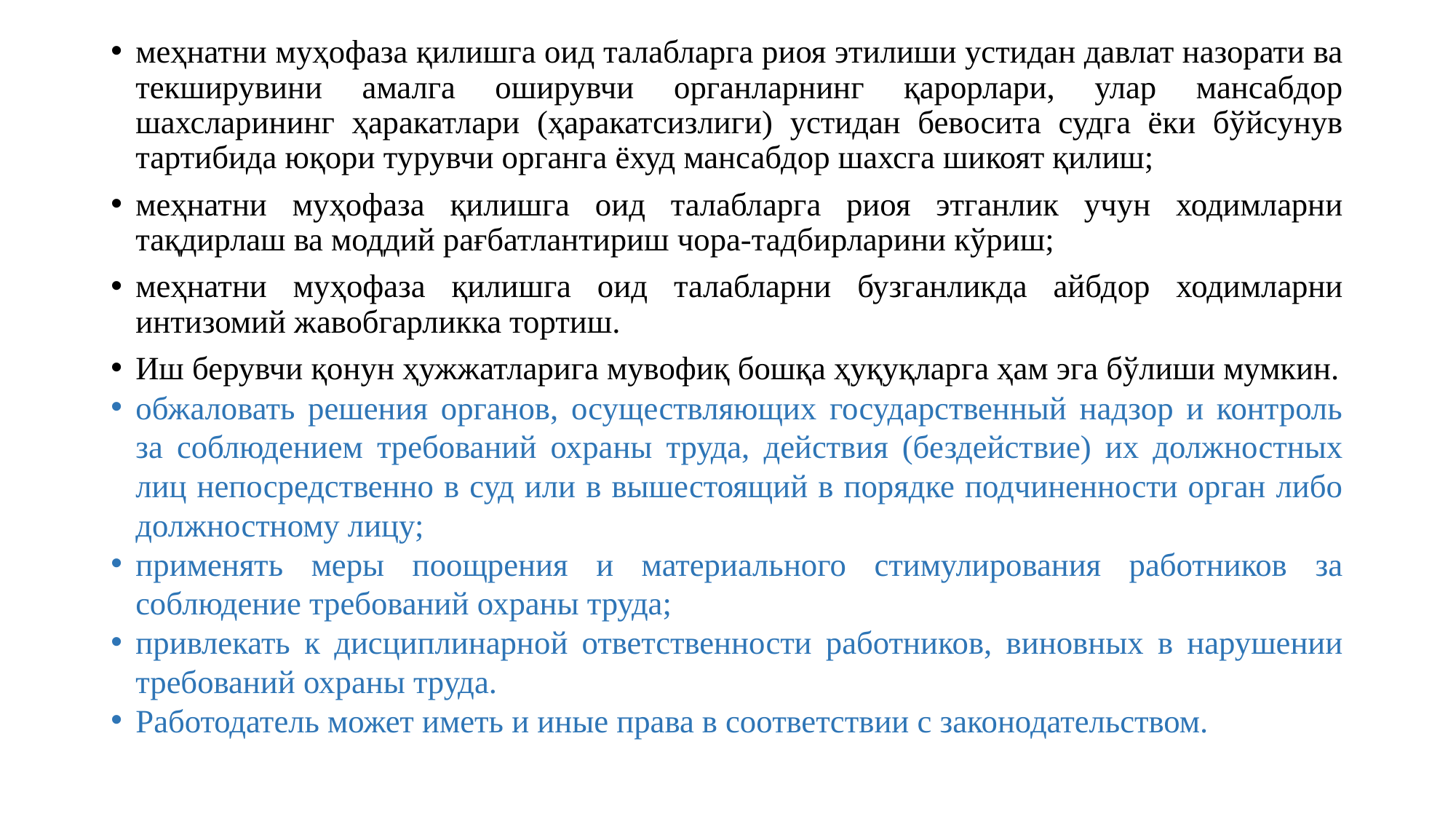

меҳнатни муҳофаза қилишга оид талабларга риоя этилиши устидан давлат назорати ва текширувини амалга оширувчи органларнинг қарорлари, улар мансабдор шахсларининг ҳаракатлари (ҳаракатсизлиги) устидан бевосита судга ёки бўйсунув тартибида юқори турувчи органга ёхуд мансабдор шахсга шикоят қилиш;
меҳнатни муҳофаза қилишга оид талабларга риоя этганлик учун ходимларни тақдирлаш ва моддий рағбатлантириш чора-тадбирларини кўриш;
меҳнатни муҳофаза қилишга оид талабларни бузганликда айбдор ходимларни интизомий жавобгарликка тортиш.
Иш берувчи қонун ҳужжатларига мувофиқ бошқа ҳуқуқларга ҳам эга бўлиши мумкин.
обжаловать решения органов, осуществляющих государственный надзор и контроль за соблюдением требований охраны труда, действия (бездействие) их должностных лиц непосредственно в суд или в вышестоящий в порядке подчиненности орган либо должностному лицу;
применять меры поощрения и материального стимулирования работников за соблюдение требований охраны труда;
привлекать к дисциплинарной ответственности работников, виновных в нарушении требований охраны труда.
Работодатель может иметь и иные права в соответствии с законодательством.